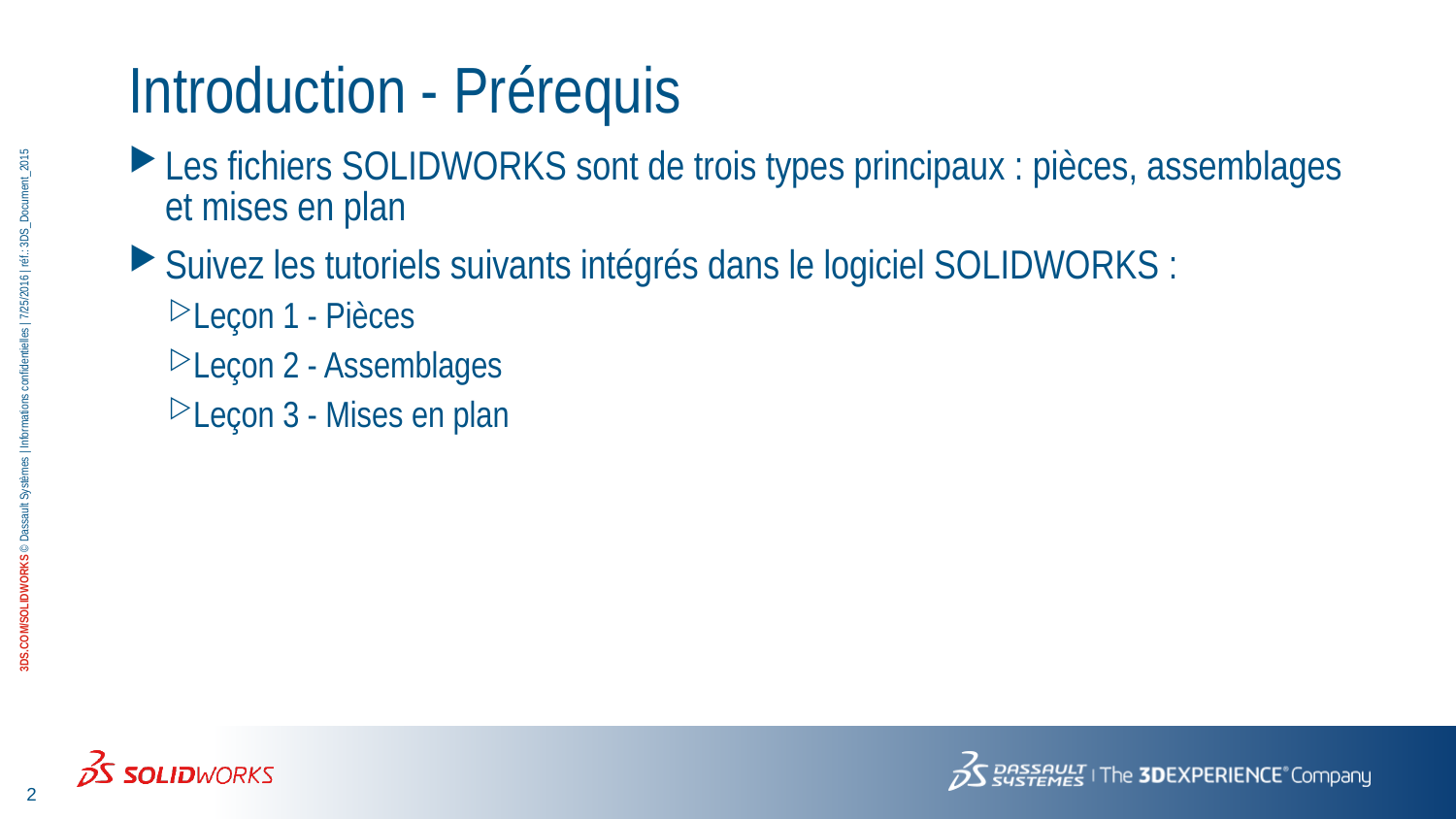

# Introduction - Prérequis
Les fichiers SOLIDWORKS sont de trois types principaux : pièces, assemblages et mises en plan
Suivez les tutoriels suivants intégrés dans le logiciel SOLIDWORKS :
Leçon 1 - Pièces
Leçon 2 - Assemblages
Leçon 3 - Mises en plan